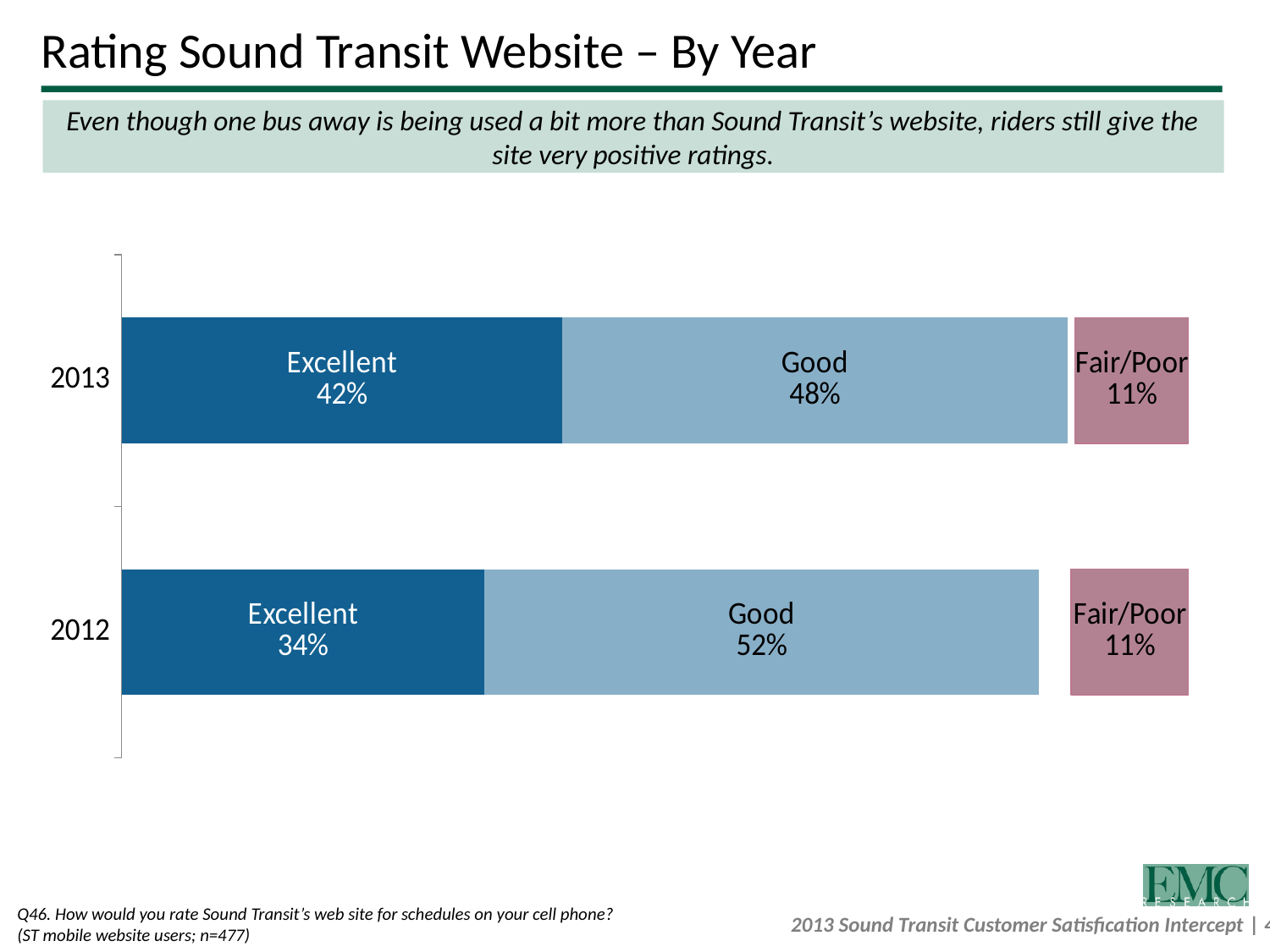

# Rating Sound Transit Website – By Year
Even though one bus away is being used a bit more than Sound Transit’s website, riders still give the site very positive ratings.

### Chart

| Category | Excellent | Good | No Answer | Fair/Poor |
|---|---|---|---|---|
| 2013 | 0.4162184972493719 | 0.4765192927888419 | 0.007148452340468561 | 0.1072622099617848 |
| 2012 | 0.34 | 0.52 | 0.03 | 0.11 |
Q46. How would you rate Sound Transit’s web site for schedules on your cell phone? (ST mobile website users; n=477)